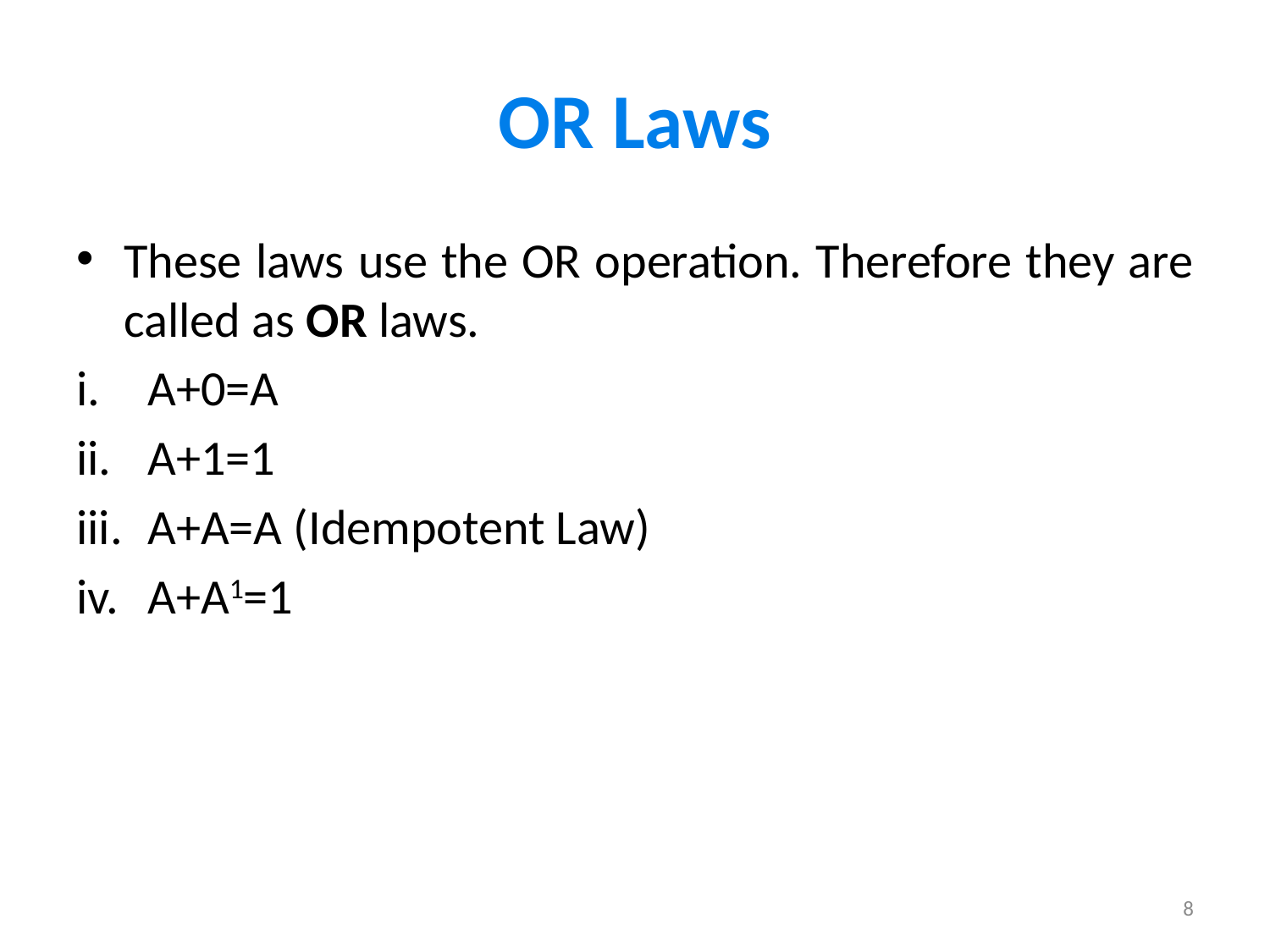

# OR Laws
These laws use the OR operation. Therefore they are called as OR laws.
A+0=A
A+1=1
A+A=A (Idempotent Law)
A+A1=1

8